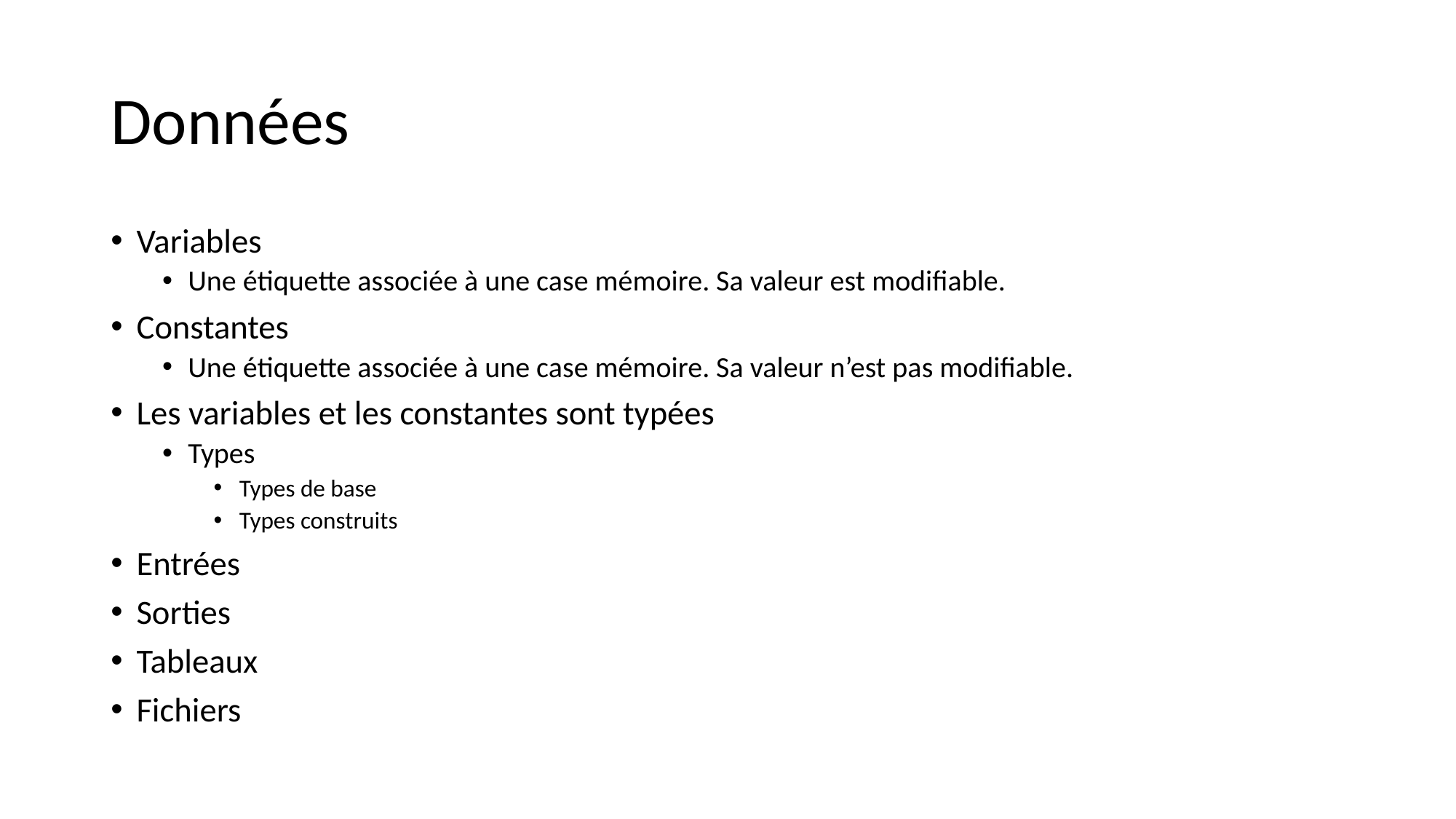

# Données
Variables
Une étiquette associée à une case mémoire. Sa valeur est modifiable.
Constantes
Une étiquette associée à une case mémoire. Sa valeur n’est pas modifiable.
Les variables et les constantes sont typées
Types
Types de base
Types construits
Entrées
Sorties
Tableaux
Fichiers